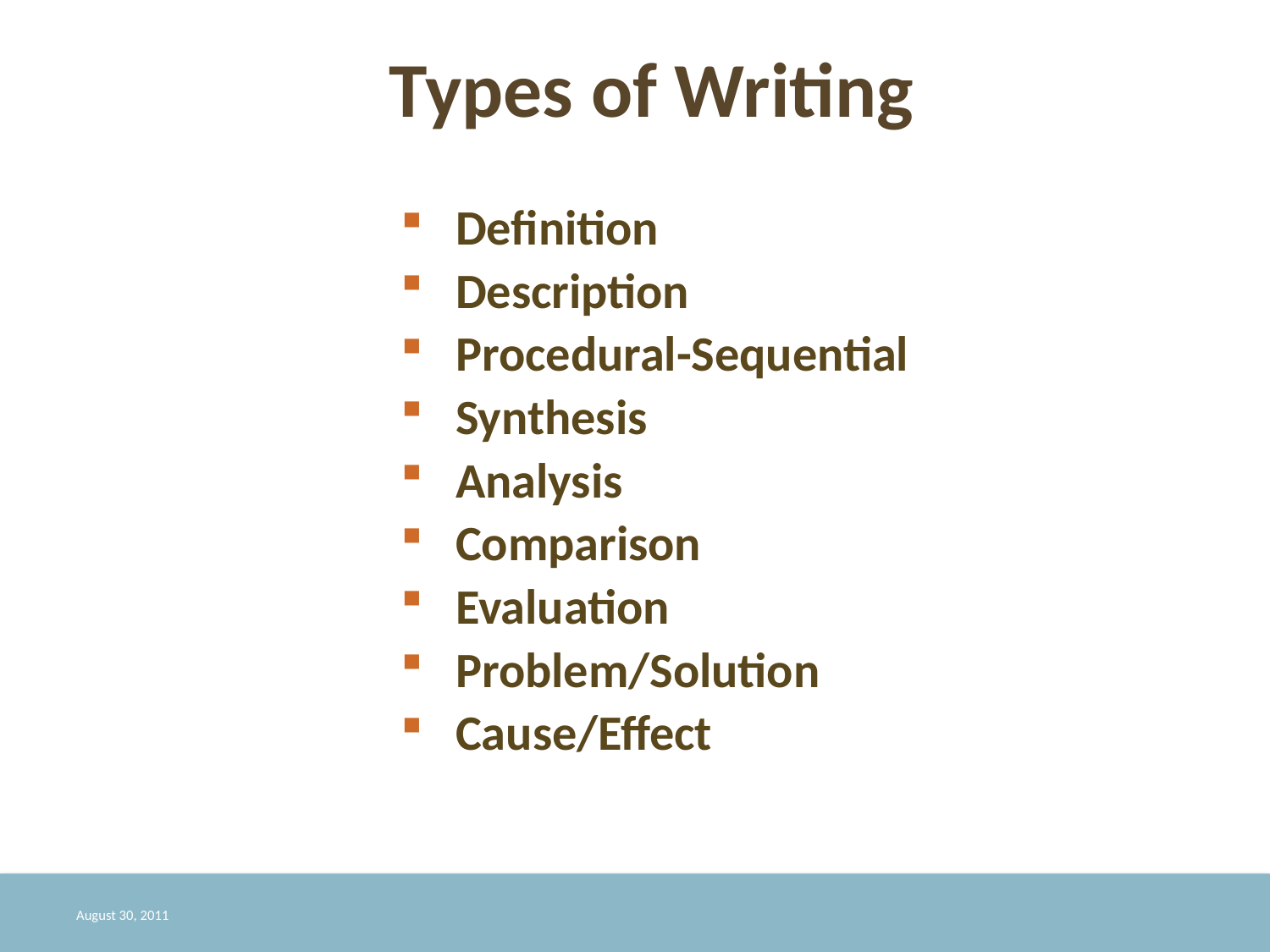

# Types of Writing
Definition
Description
Procedural-Sequential
Synthesis
Analysis
Comparison
Evaluation
Problem/Solution
Cause/Effect

August 30, 2011